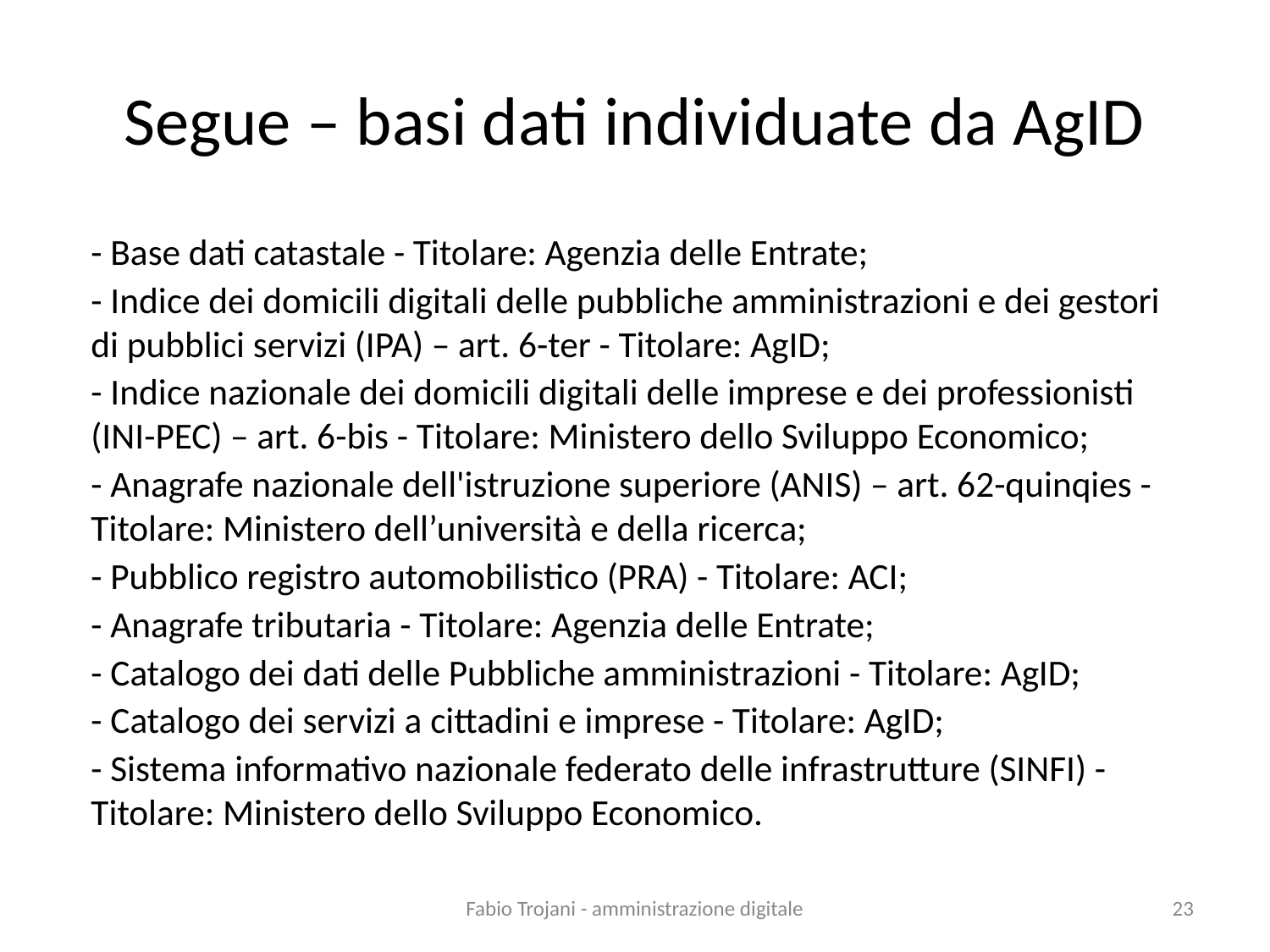

# Segue – basi dati individuate da AgID
- Base dati catastale - Titolare: Agenzia delle Entrate;
- Indice dei domicili digitali delle pubbliche amministrazioni e dei gestori di pubblici servizi (IPA) – art. 6-ter - Titolare: AgID;
- Indice nazionale dei domicili digitali delle imprese e dei professionisti (INI-PEC) – art. 6-bis - Titolare: Ministero dello Sviluppo Economico;
- Anagrafe nazionale dell'istruzione superiore (ANIS) – art. 62-quinqies -Titolare: Ministero dell’università e della ricerca;
- Pubblico registro automobilistico (PRA) - Titolare: ACI;
- Anagrafe tributaria - Titolare: Agenzia delle Entrate;
- Catalogo dei dati delle Pubbliche amministrazioni - Titolare: AgID;
- Catalogo dei servizi a cittadini e imprese - Titolare: AgID;
- Sistema informativo nazionale federato delle infrastrutture (SINFI) - Titolare: Ministero dello Sviluppo Economico.
Fabio Trojani - amministrazione digitale
23